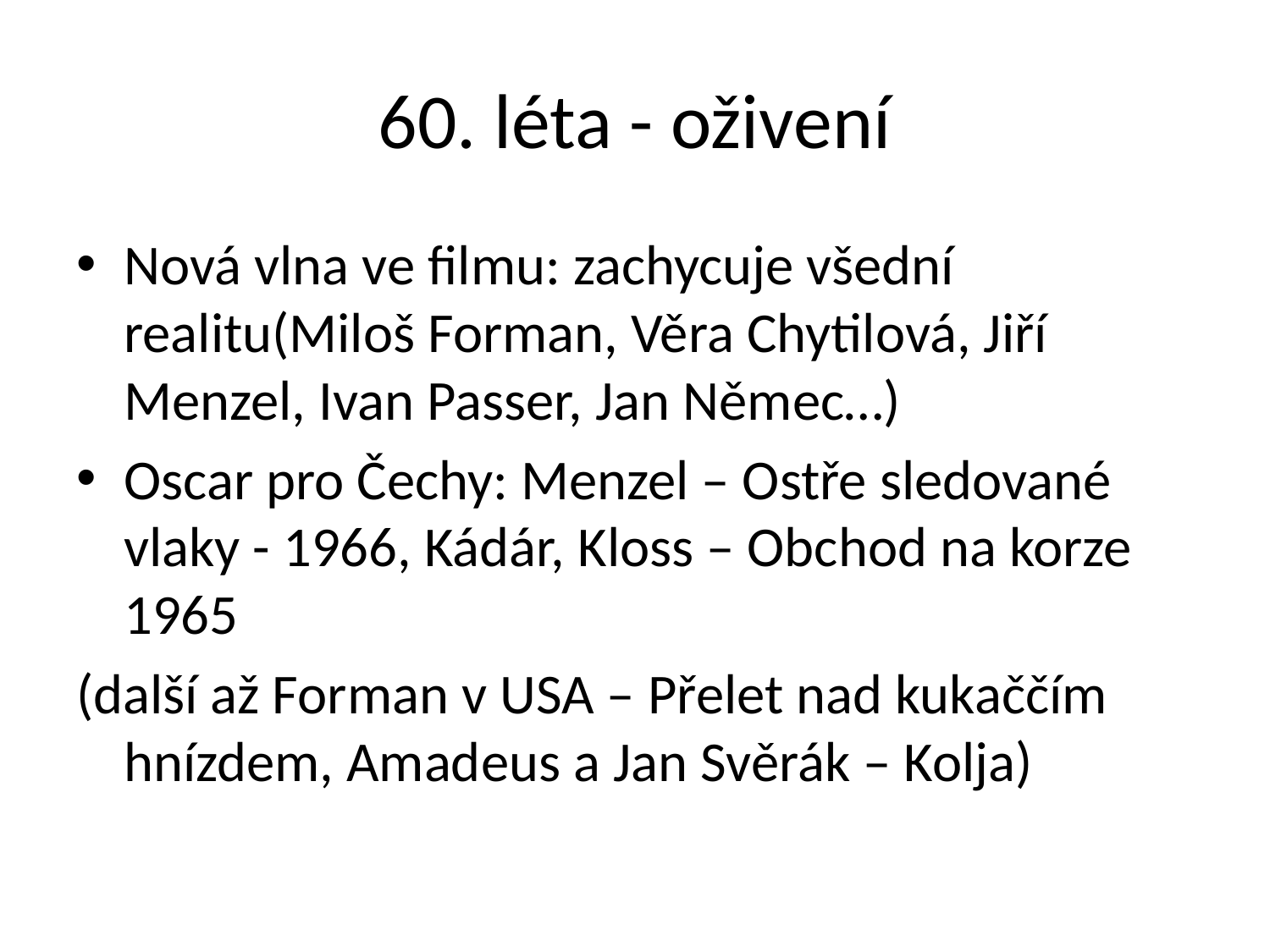

# 60. léta - oživení
Nová vlna ve filmu: zachycuje všední realitu(Miloš Forman, Věra Chytilová, Jiří Menzel, Ivan Passer, Jan Němec…)
Oscar pro Čechy: Menzel – Ostře sledované vlaky - 1966, Kádár, Kloss – Obchod na korze 1965
(další až Forman v USA – Přelet nad kukaččím hnízdem, Amadeus a Jan Svěrák – Kolja)